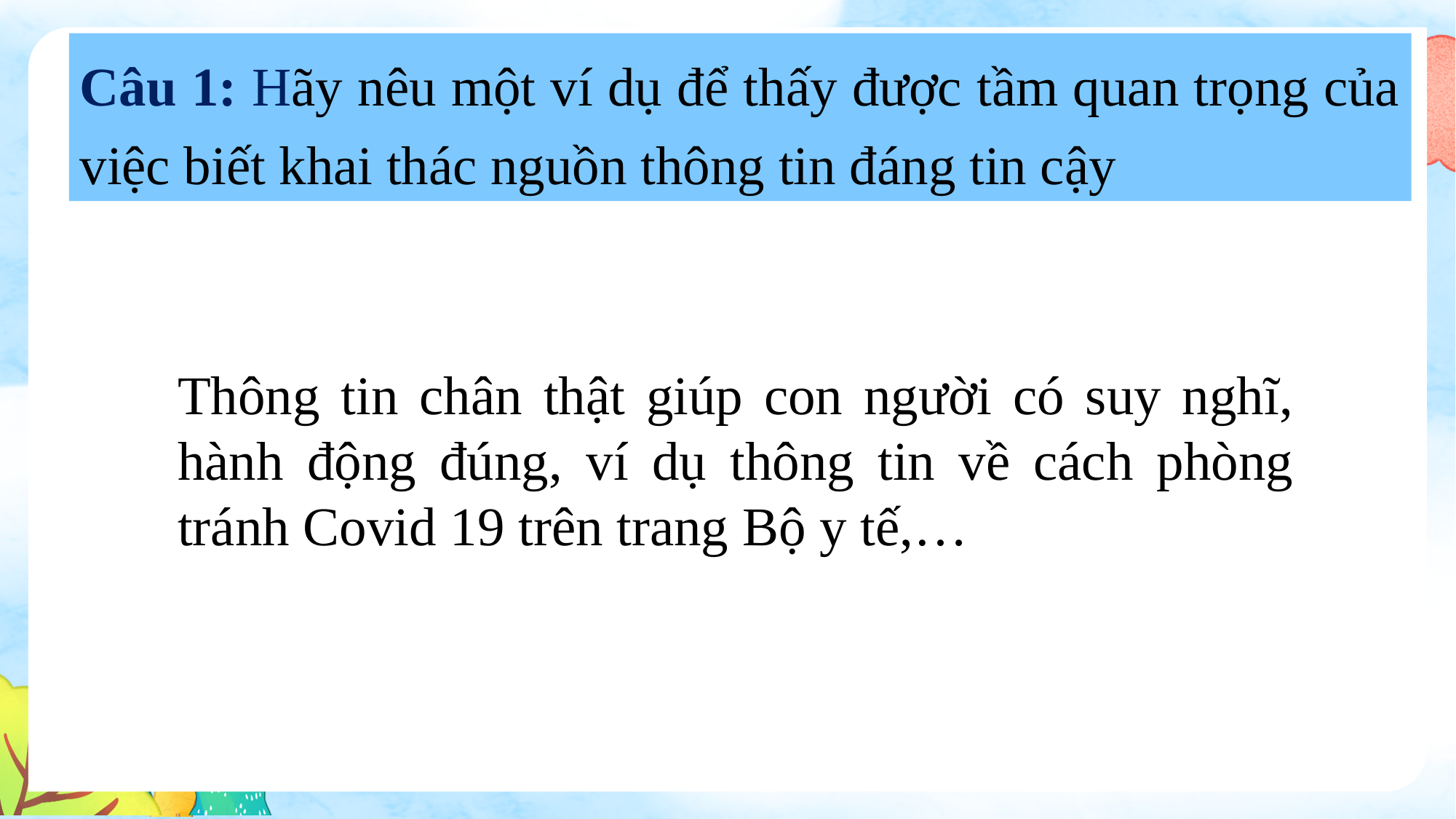

Câu 1: Hãy nêu một ví dụ để thấy được tầm quan trọng của việc biết khai thác nguồn thông tin đáng tin cậy
Thông tin chân thật giúp con người có suy nghĩ, hành động đúng, ví dụ thông tin về cách phòng tránh Covid 19 trên trang Bộ y tế,…